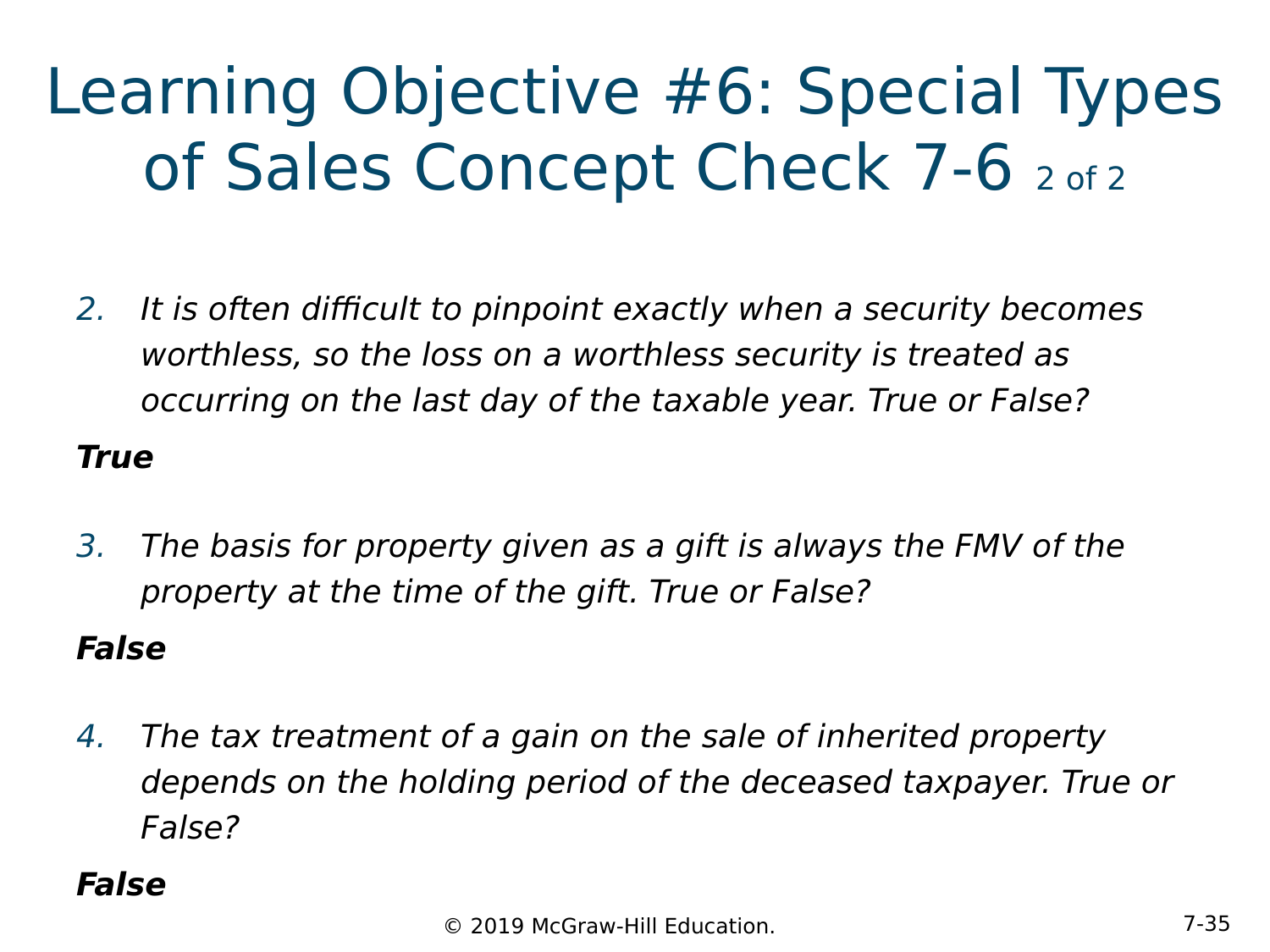

# Learning Objective #6: Special Types of Sales Concept Check 7-6 2 of 2
It is often difficult to pinpoint exactly when a security becomes worthless, so the loss on a worthless security is treated as occurring on the last day of the taxable year. True or False?
True
The basis for property given as a gift is always the FMV of the property at the time of the gift. True or False?
False
The tax treatment of a gain on the sale of inherited property depends on the holding period of the deceased taxpayer. True or False?
False